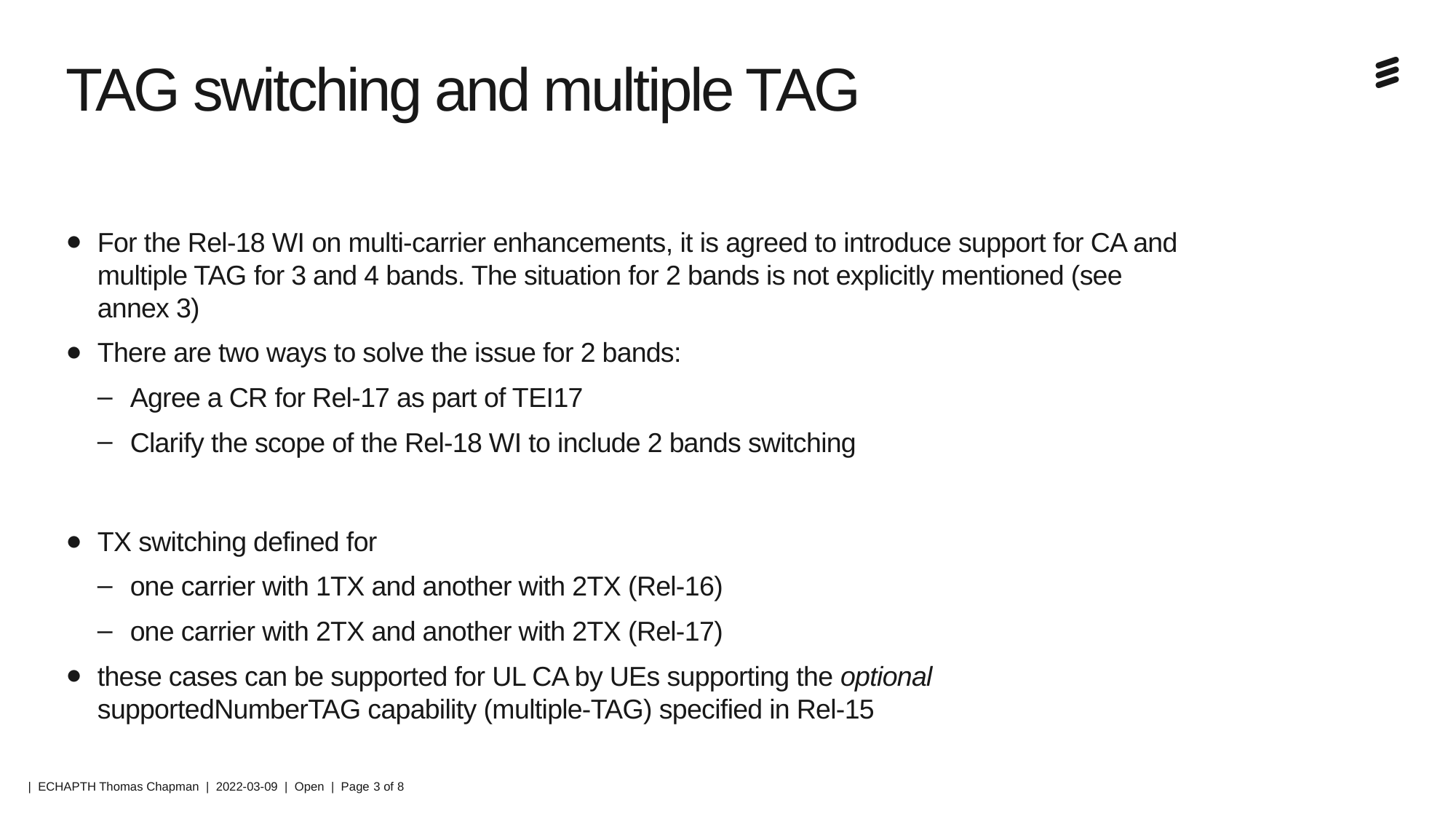

# TAG switching and multiple TAG
For the Rel-18 WI on multi-carrier enhancements, it is agreed to introduce support for CA and multiple TAG for 3 and 4 bands. The situation for 2 bands is not explicitly mentioned (see annex 3)
There are two ways to solve the issue for 2 bands:
Agree a CR for Rel-17 as part of TEI17
Clarify the scope of the Rel-18 WI to include 2 bands switching

TX switching defined for
one carrier with 1TX and another with 2TX (Rel-16)
one carrier with 2TX and another with 2TX (Rel-17)
these cases can be supported for UL CA by UEs supporting the optional supportedNumberTAG capability (multiple-TAG) specified in Rel-15